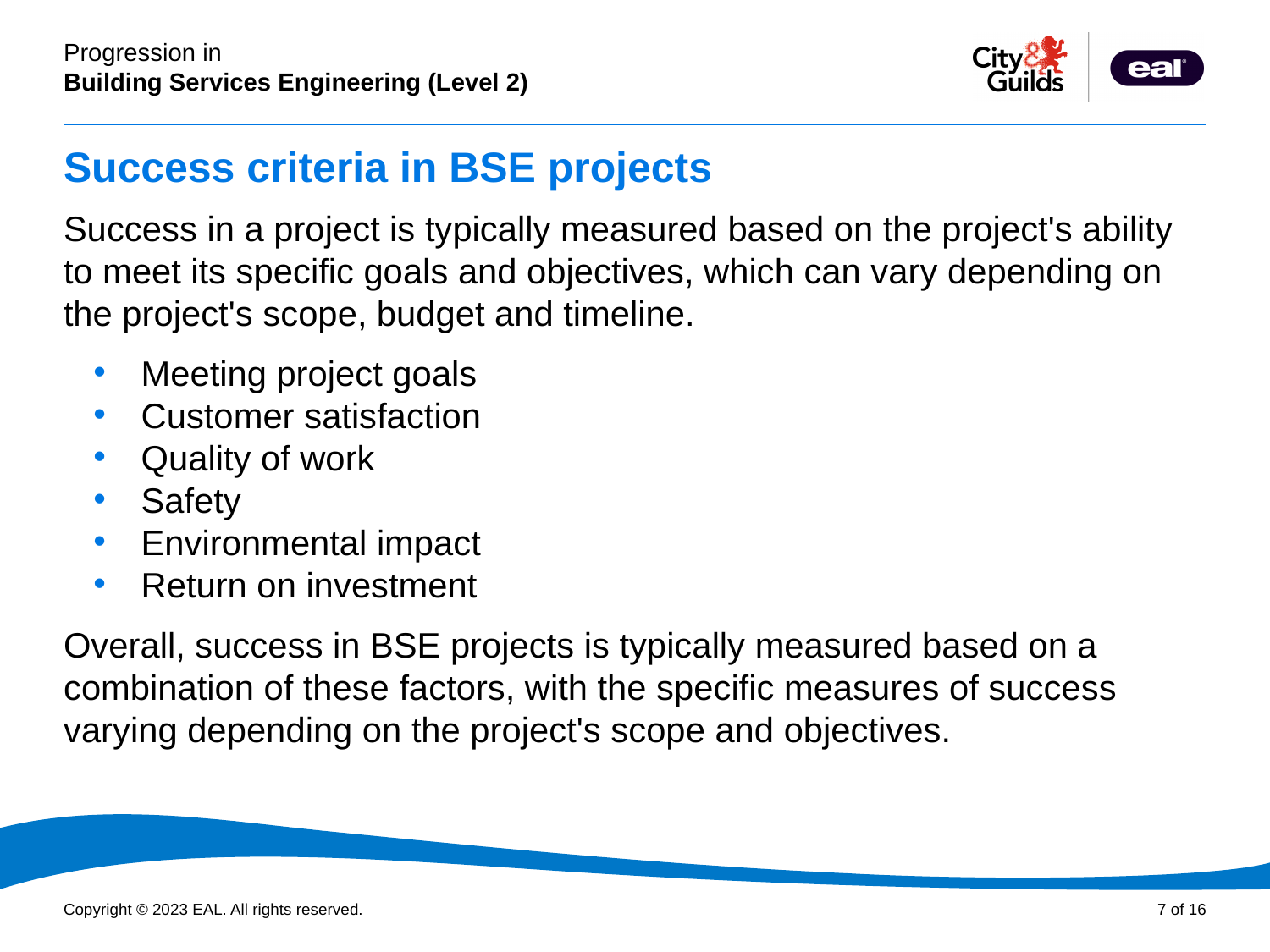

# Success criteria in BSE projects
Success in a project is typically measured based on the project's ability to meet its specific goals and objectives, which can vary depending on the project's scope, budget and timeline.
Meeting project goals
Customer satisfaction
Quality of work
Safety
Environmental impact
Return on investment
Overall, success in BSE projects is typically measured based on a combination of these factors, with the specific measures of success varying depending on the project's scope and objectives.